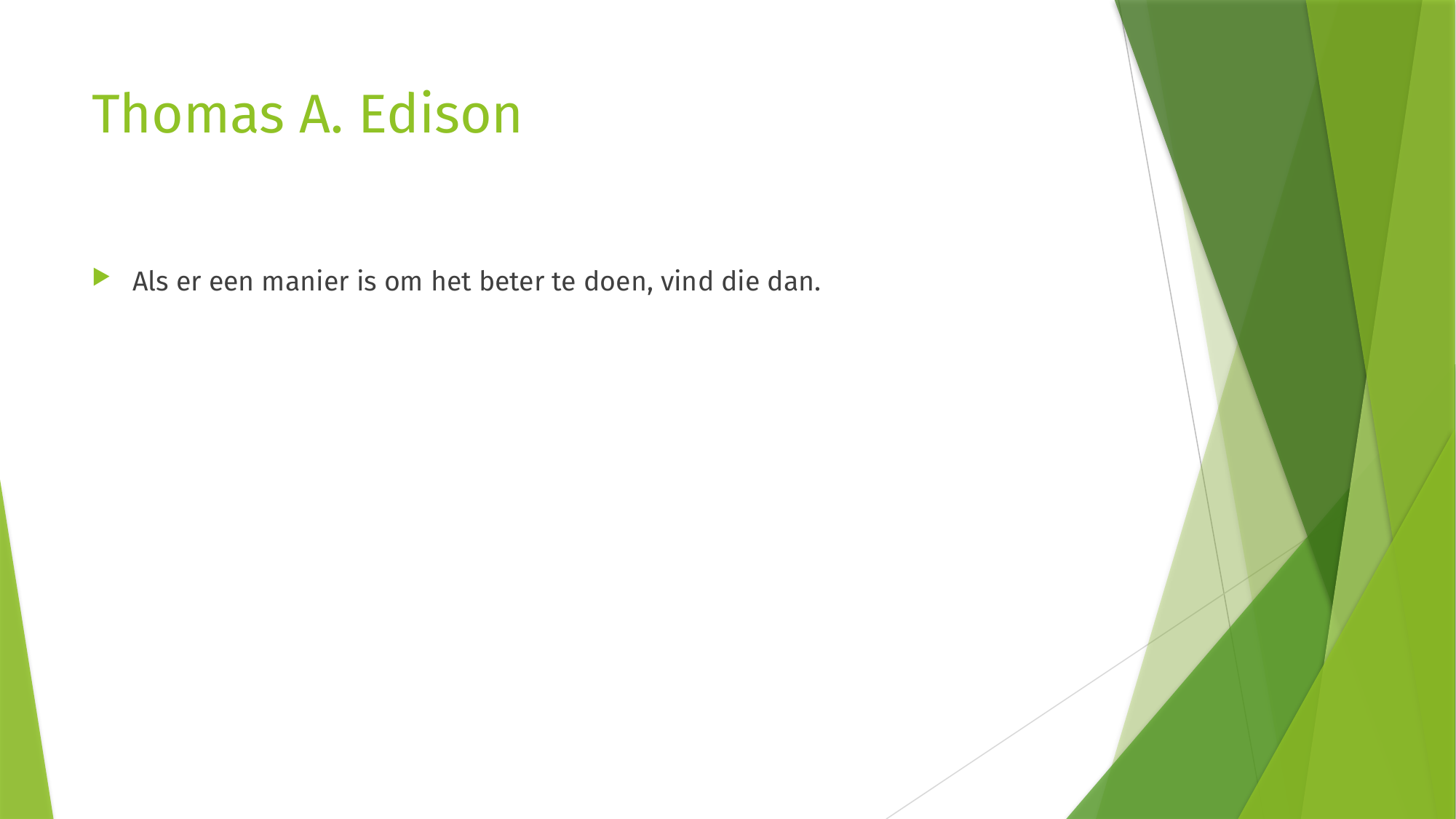

# Thomas A. Edison
Als er een manier is om het beter te doen, vind die dan.